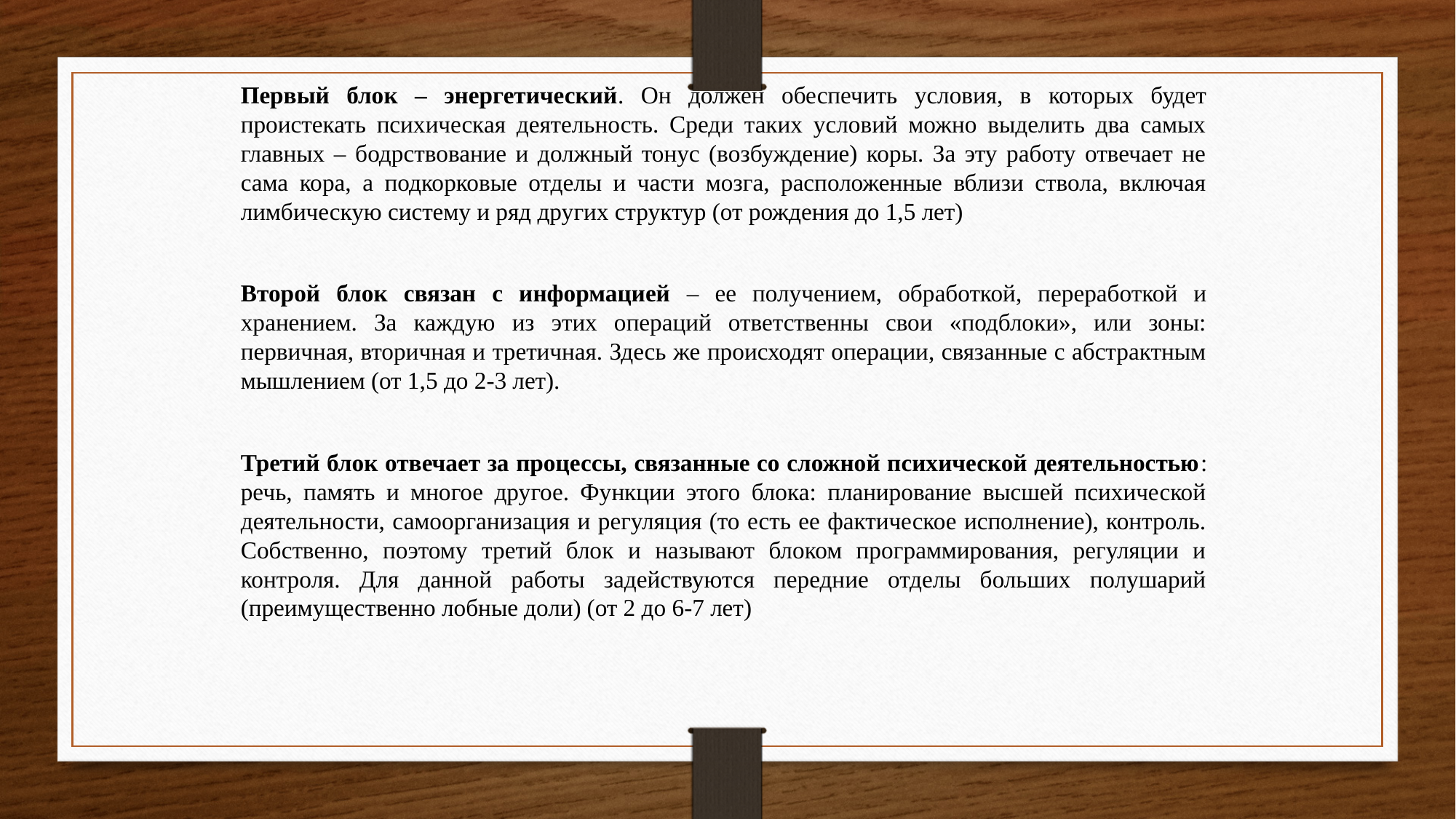

Первый блок – энергетический. Он должен обеспечить условия, в которых будет проистекать психическая деятельность. Среди таких условий можно выделить два самых главных – бодрствование и должный тонус (возбуждение) коры. За эту работу отвечает не сама кора, а подкорковые отделы и части мозга, расположенные вблизи ствола, включая лимбическую систему и ряд других структур (от рождения до 1,5 лет)
Второй блок связан с информацией – ее получением, обработкой, переработкой и хранением. За каждую из этих операций ответственны свои «подблоки», или зоны: первичная, вторичная и третичная. Здесь же происходят операции, связанные с абстрактным мышлением (от 1,5 до 2-3 лет).
Третий блок отвечает за процессы, связанные со сложной психической деятельностью: речь, память и многое другое. Функции этого блока: планирование высшей психической деятельности, самоорганизация и регуляция (то есть ее фактическое исполнение), контроль. Собственно, поэтому третий блок и называют блоком программирования, регуляции и контроля. Для данной работы задействуются передние отделы больших полушарий (преимущественно лобные доли) (от 2 до 6-7 лет)